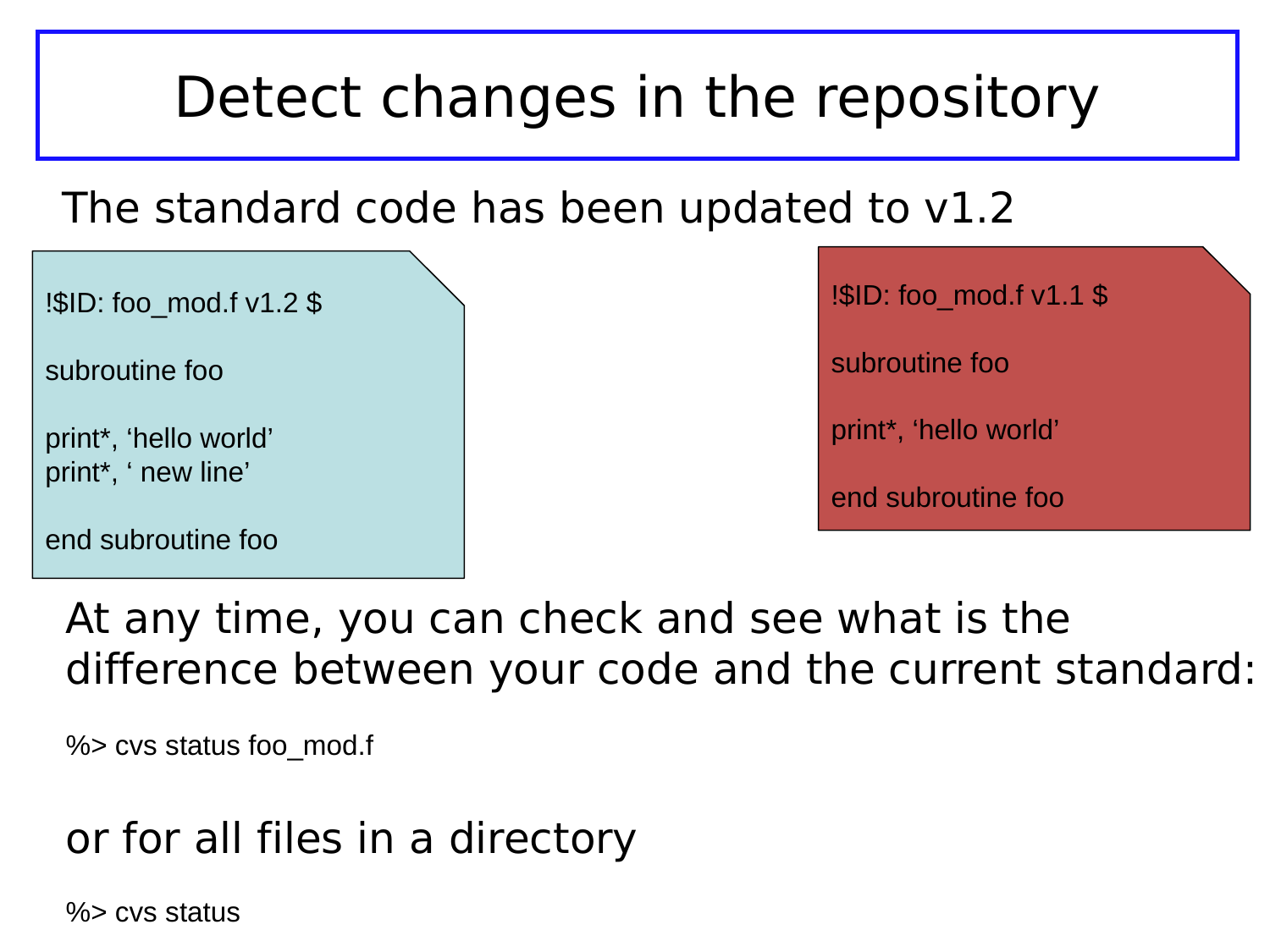

# Detect changes in the repository
The standard code has been updated to v1.2
!$ID: foo_mod.f v1.1 $

subroutine foo

print*, ‘hello world’

end subroutine foo
!$ID: foo_mod.f v1.2 $

subroutine foo

print*, ‘hello world’
print*, ‘ new line’

end subroutine foo

At any time, you can check and see what is the
difference between your code and the current standard:

%> cvs status foo_mod.f

or for all files in a directory

%> cvs status